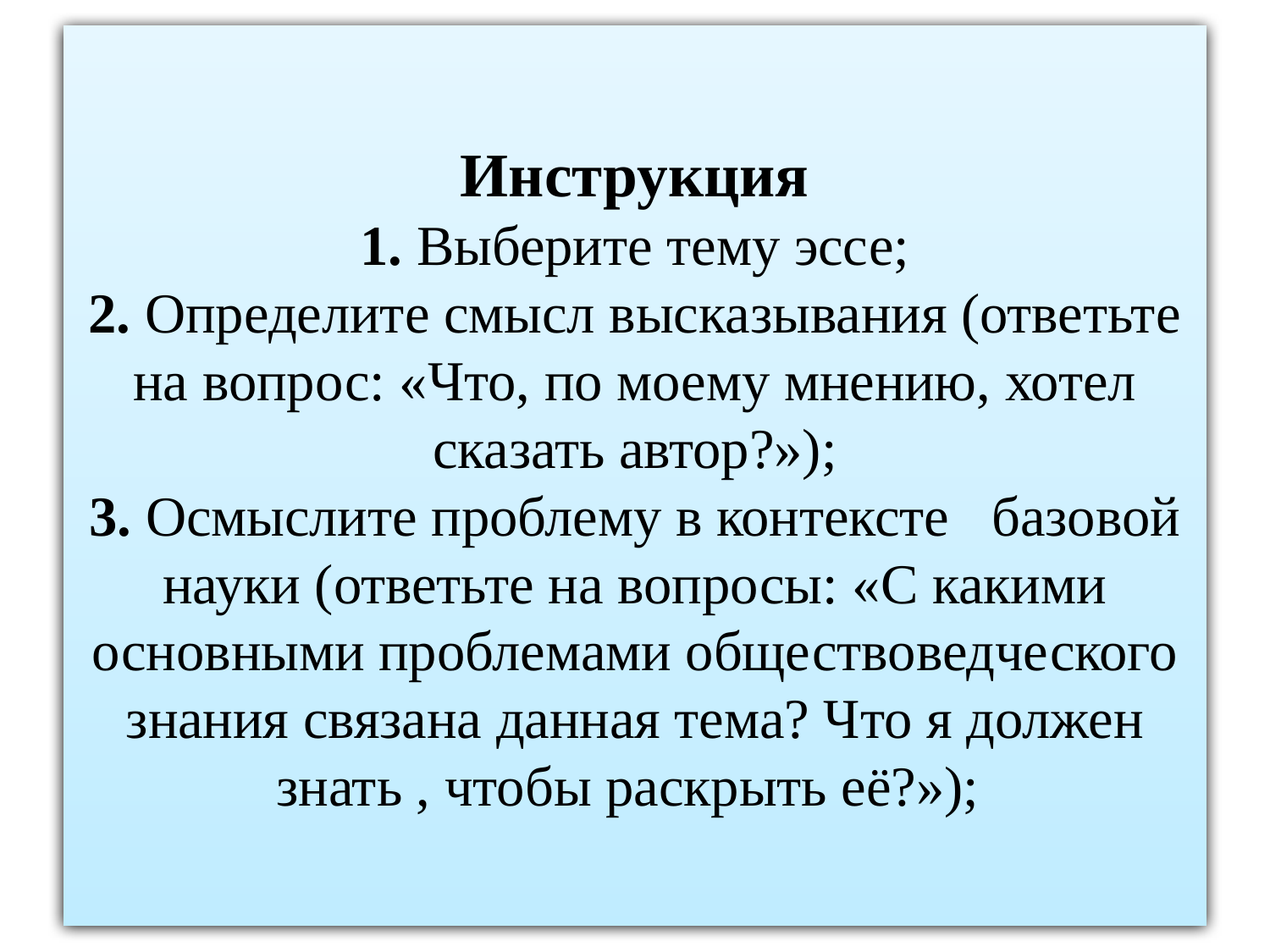

# Инструкция 1. Выберите тему эссе; 2. Определите смысл высказывания (ответьте на вопрос: «Что, по моему мнению, хотел сказать автор?»); 3. Осмыслите проблему в контексте   базовой науки (ответьте на вопросы: «С какими основными проблемами обществоведческого знания связана данная тема? Что я должен знать , чтобы раскрыть её?»);